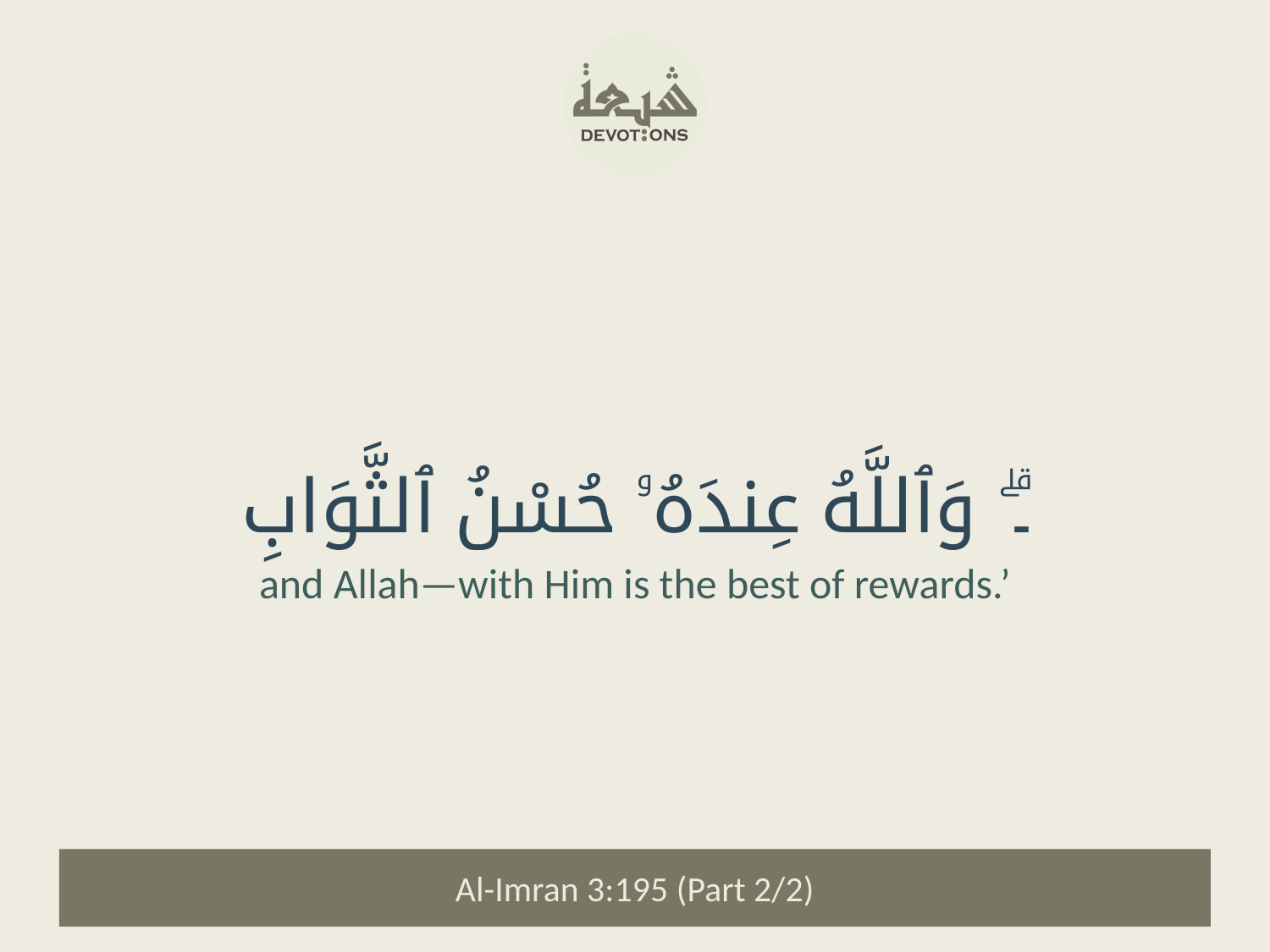

۔ۗ  وَٱللَّهُ عِندَهُۥ حُسْنُ ٱلثَّوَابِ
and Allah—with Him is the best of rewards.’
Al-Imran 3:195 (Part 2/2)